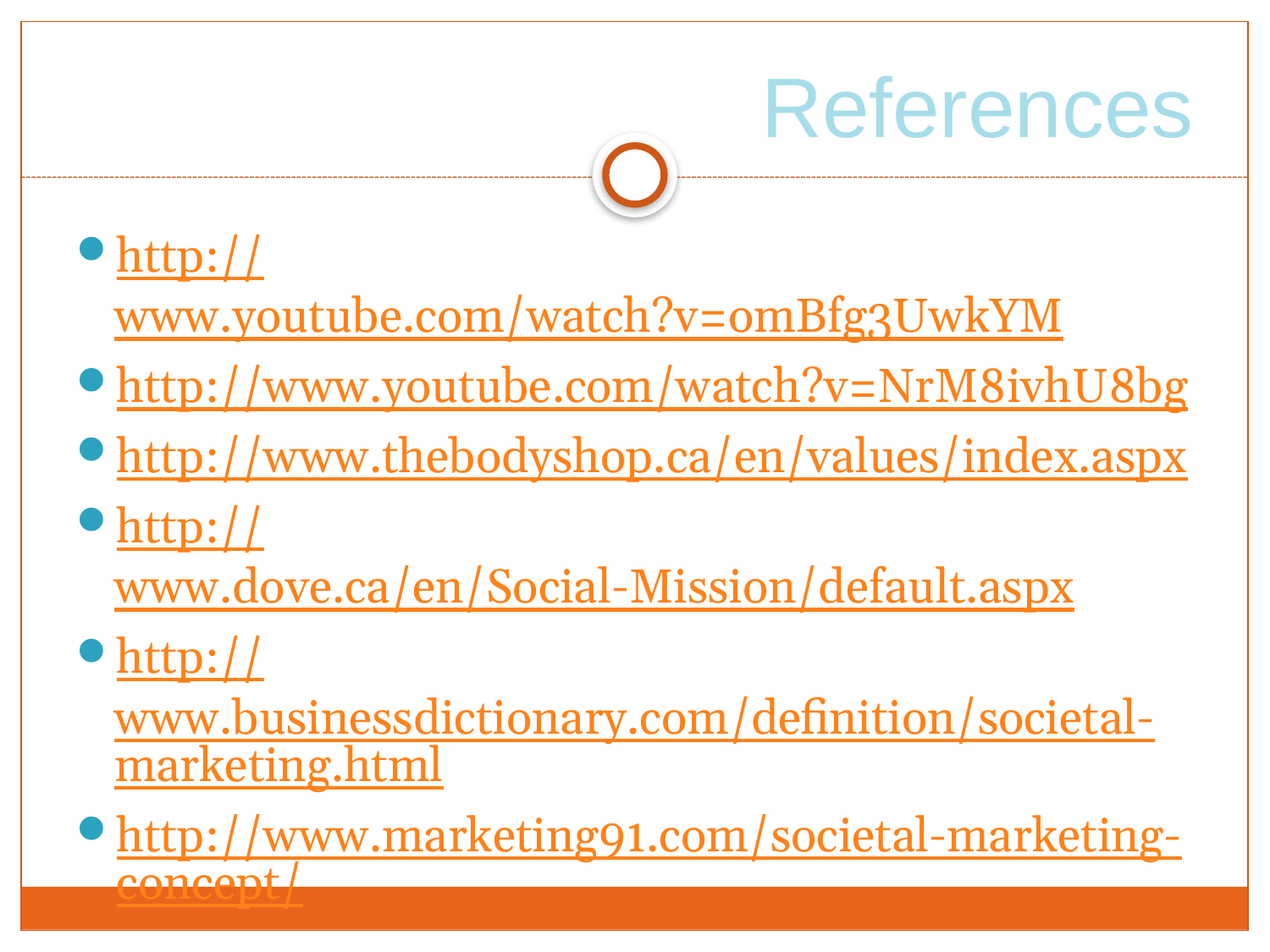

# References
http://www.youtube.com/watch?v=omBfg3UwkYM
http://www.youtube.com/watch?v=NrM8ivhU8bg
http://www.thebodyshop.ca/en/values/index.aspx
http://www.dove.ca/en/Social-Mission/default.aspx
http://www.businessdictionary.com/definition/societal-marketing.html
http://www.marketing91.com/societal-marketing-concept/